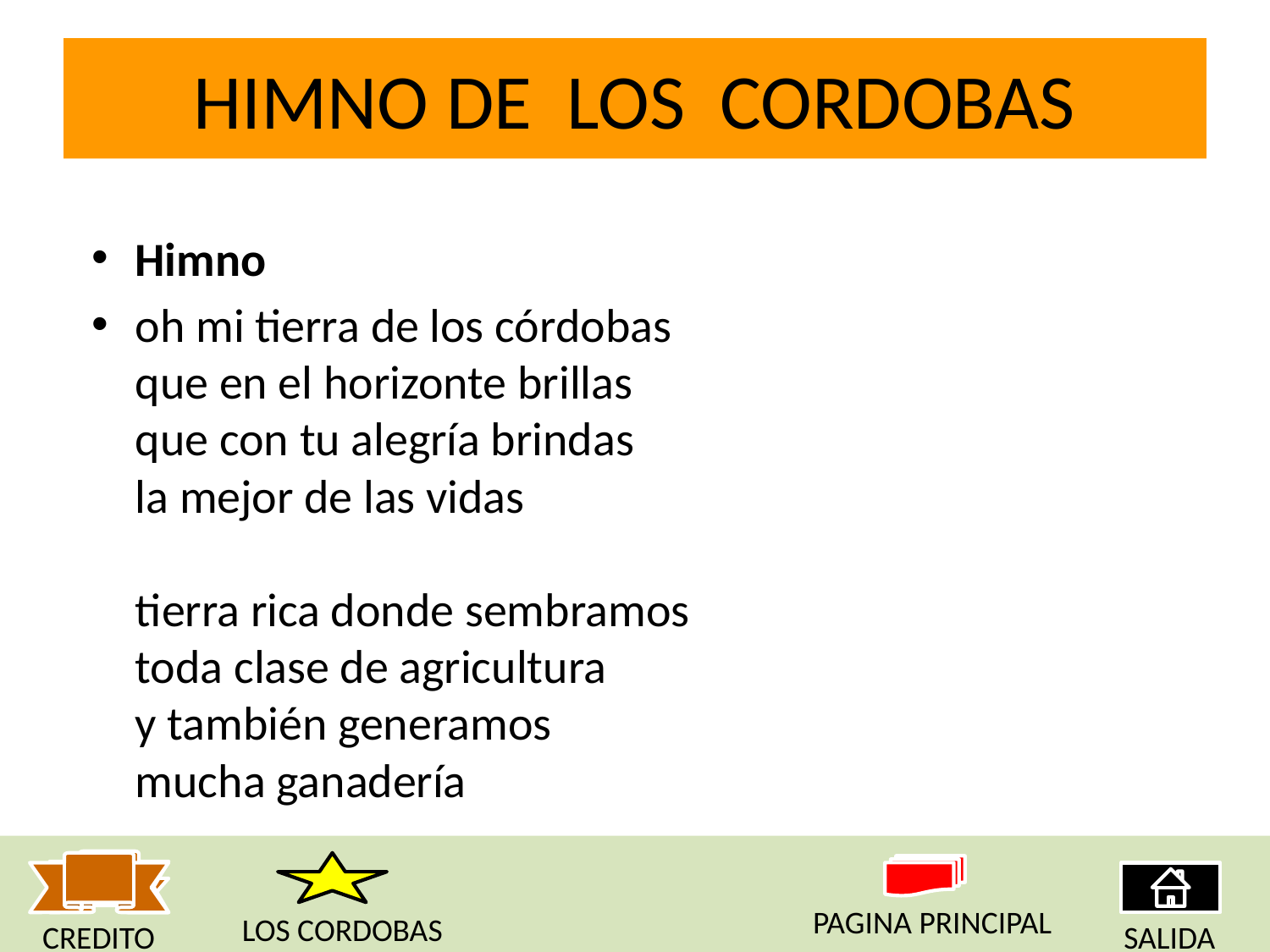

# HIMNO DE  LOS  CORDOBAS
Himno
oh mi tierra de los córdobas
que en el horizonte brillas
que con tu alegría brindas
la mejor de las vidas
tierra rica donde sembramos
toda clase de agricultura
y también generamos
mucha ganadería

PAGINA PRINCIPAL
LOS CORDOBAS
SALIDA
CREDITO